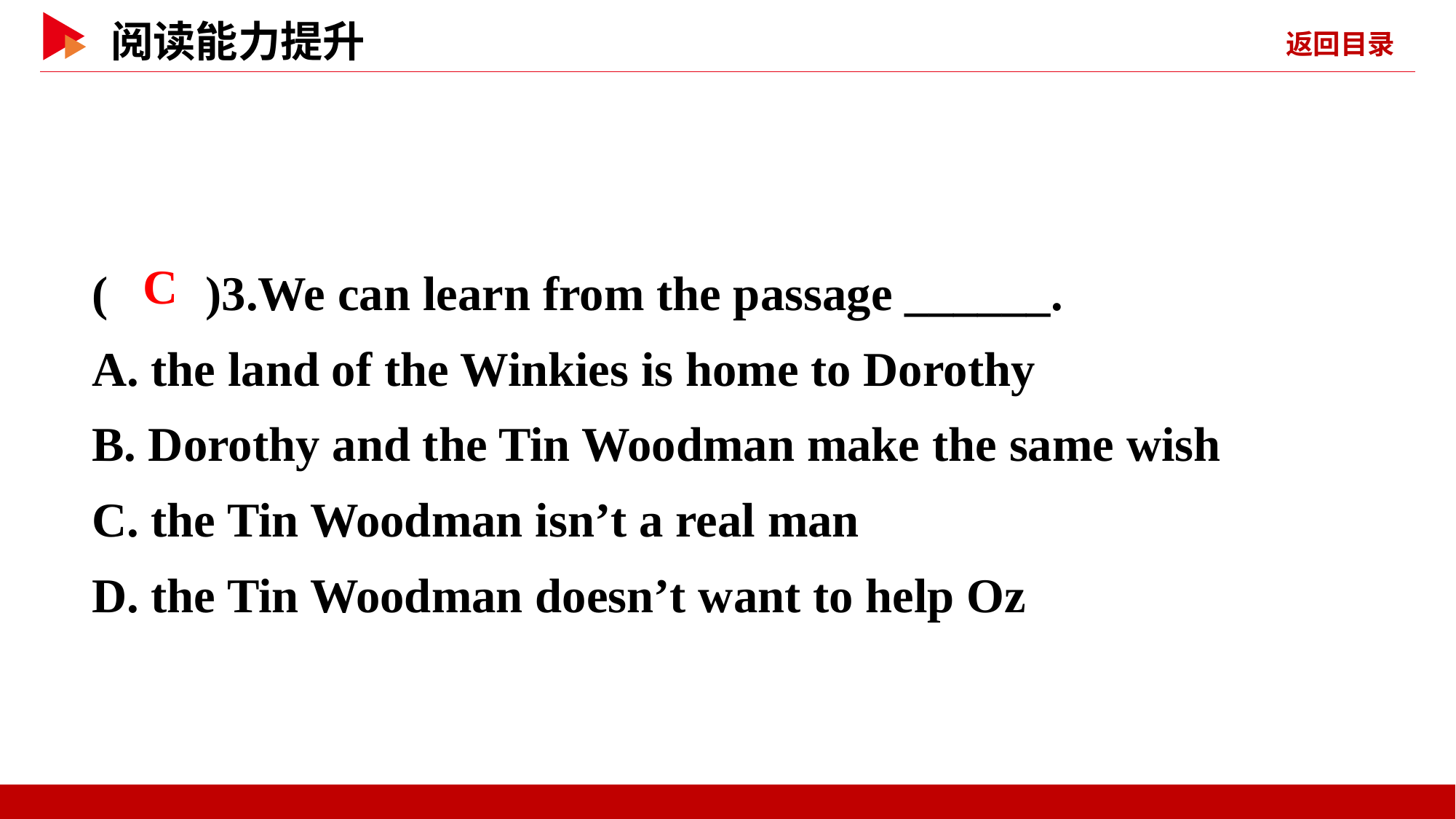

(        )3.We can learn from the passage ______.
A. the land of the Winkies is home to Dorothy
B. Dorothy and the Tin Woodman make the same wish
C. the Tin Woodman isn’t a real man
D. the Tin Woodman doesn’t want to help Oz
   C